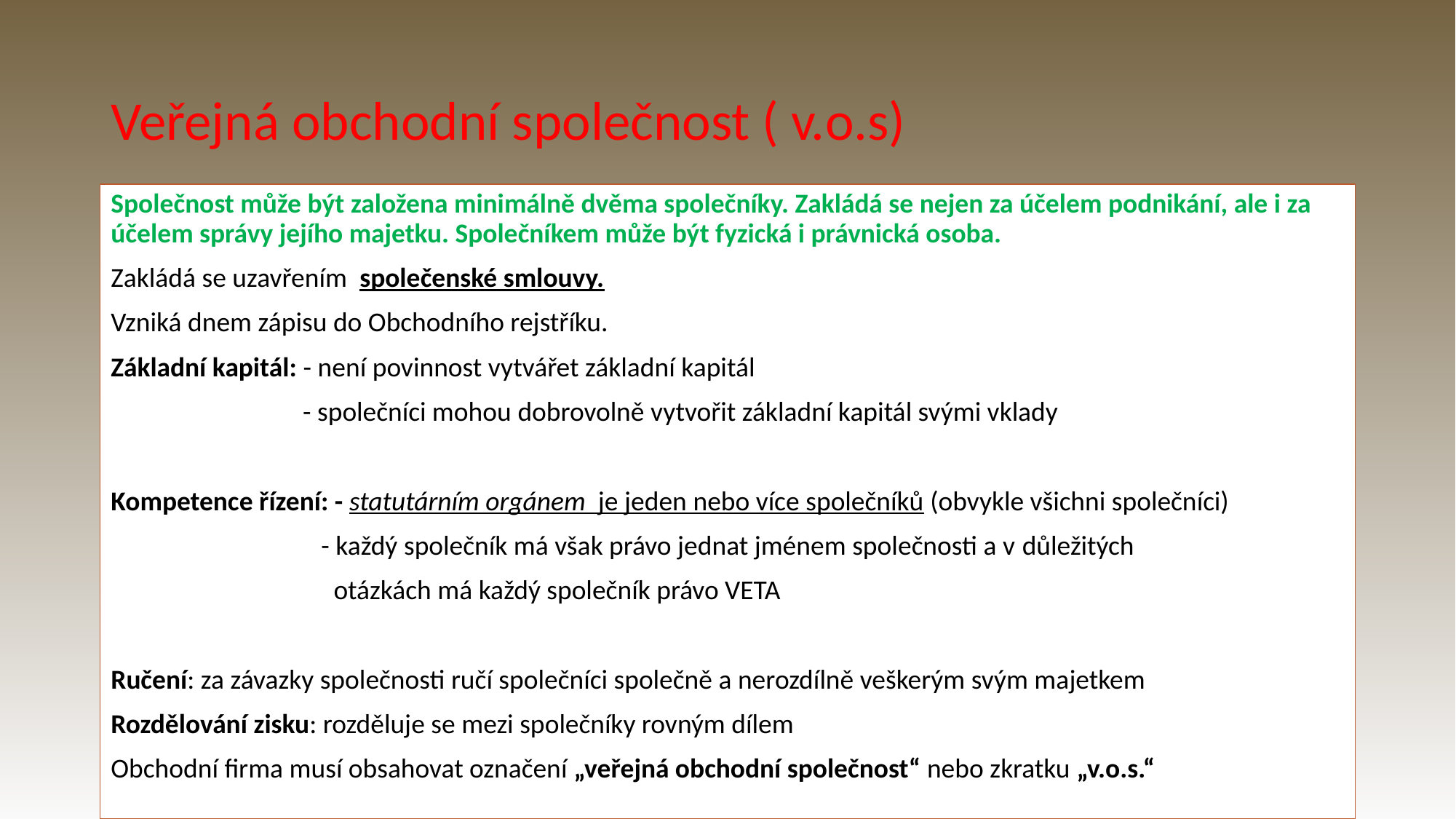

# Veřejná obchodní společnost ( v.o.s)
Společnost může být založena minimálně dvěma společníky. Zakládá se nejen za účelem podnikání, ale i za účelem správy jejího majetku. Společníkem může být fyzická i právnická osoba.
Zakládá se uzavřením  společenské smlouvy.
Vzniká dnem zápisu do Obchodního rejstříku.
Základní kapitál: - není povinnost vytvářet základní kapitál
                               - společníci mohou dobrovolně vytvořit základní kapitál svými vklady

Kompetence řízení: - statutárním orgánem  je jeden nebo více společníků (obvykle všichni společníci)
                                  - každý společník má však právo jednat jménem společnosti a v důležitých
                                    otázkách má každý společník právo VETA

Ručení: za závazky společnosti ručí společníci společně a nerozdílně veškerým svým majetkem
Rozdělování zisku: rozděluje se mezi společníky rovným dílem
Obchodní firma musí obsahovat označení „veřejná obchodní společnost“ nebo zkratku „v.o.s.“